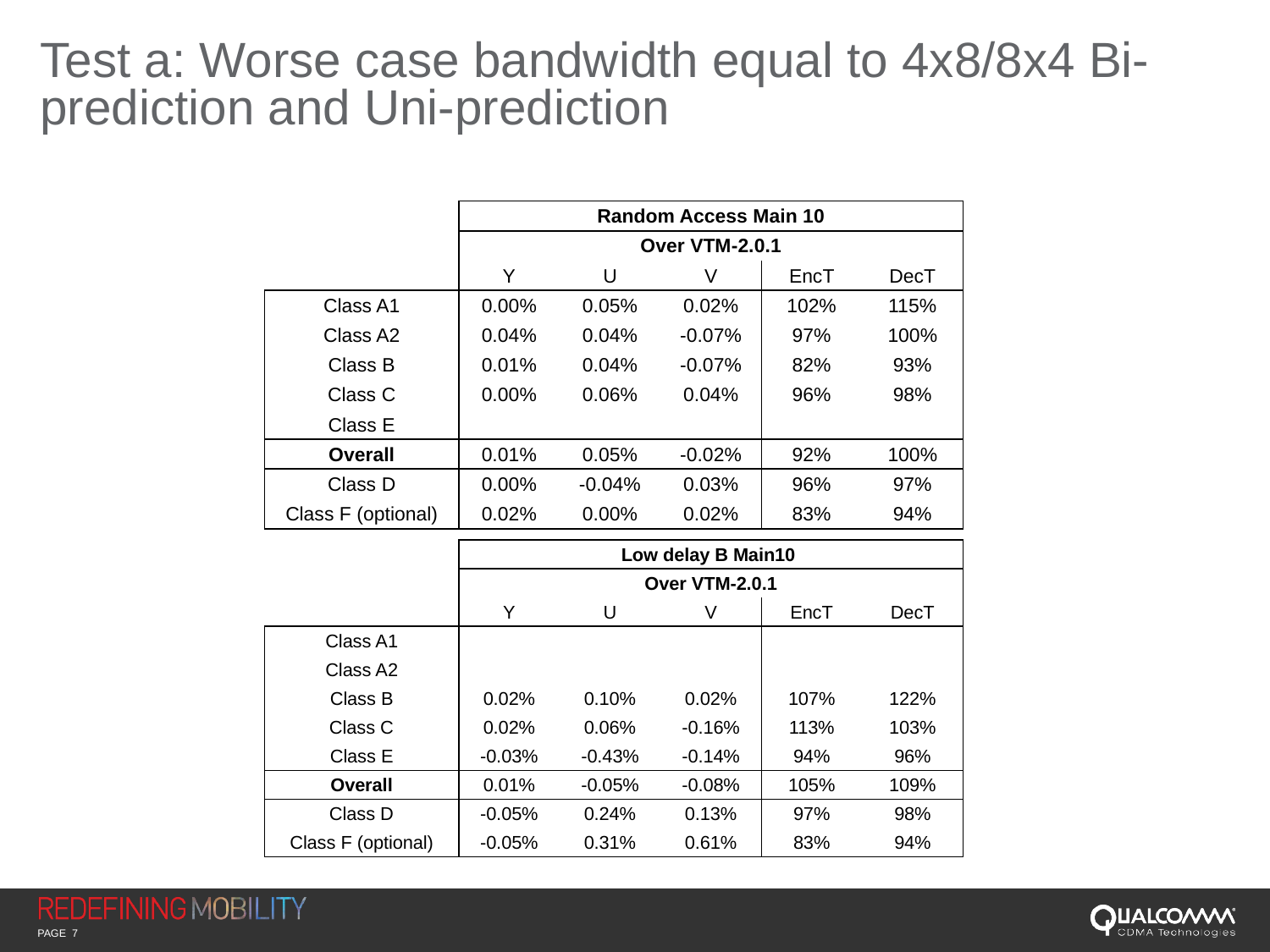

Test a: Worse case bandwidth equal to 4x8/8x4 Bi-prediction and Uni-prediction
|  | Random Access Main 10 |  |  |  |  |
| --- | --- | --- | --- | --- | --- |
|  | Over VTM-2.0.1 |  |  |  |  |
|  | Y | U | V | EncT | DecT |
| Class A1 | 0.00% | 0.05% | 0.02% | 102% | 115% |
| Class A2 | 0.04% | 0.04% | -0.07% | 97% | 100% |
| Class B | 0.01% | 0.04% | -0.07% | 82% | 93% |
| Class C | 0.00% | 0.06% | 0.04% | 96% | 98% |
| Class E |  |  |  |  |  |
| Overall | 0.01% | 0.05% | -0.02% | 92% | 100% |
| Class D | 0.00% | -0.04% | 0.03% | 96% | 97% |
| Class F (optional) | 0.02% | 0.00% | 0.02% | 83% | 94% |
|  | Low delay B Main10 |  |  |  |  |
| --- | --- | --- | --- | --- | --- |
|  | Over VTM-2.0.1 |  |  |  |  |
|  | Y | U | V | EncT | DecT |
| Class A1 |  |  |  |  |  |
| Class A2 |  |  |  |  |  |
| Class B | 0.02% | 0.10% | 0.02% | 107% | 122% |
| Class C | 0.02% | 0.06% | -0.16% | 113% | 103% |
| Class E | -0.03% | -0.43% | -0.14% | 94% | 96% |
| Overall | 0.01% | -0.05% | -0.08% | 105% | 109% |
| Class D | -0.05% | 0.24% | 0.13% | 97% | 98% |
| Class F (optional) | -0.05% | 0.31% | 0.61% | 83% | 94% |